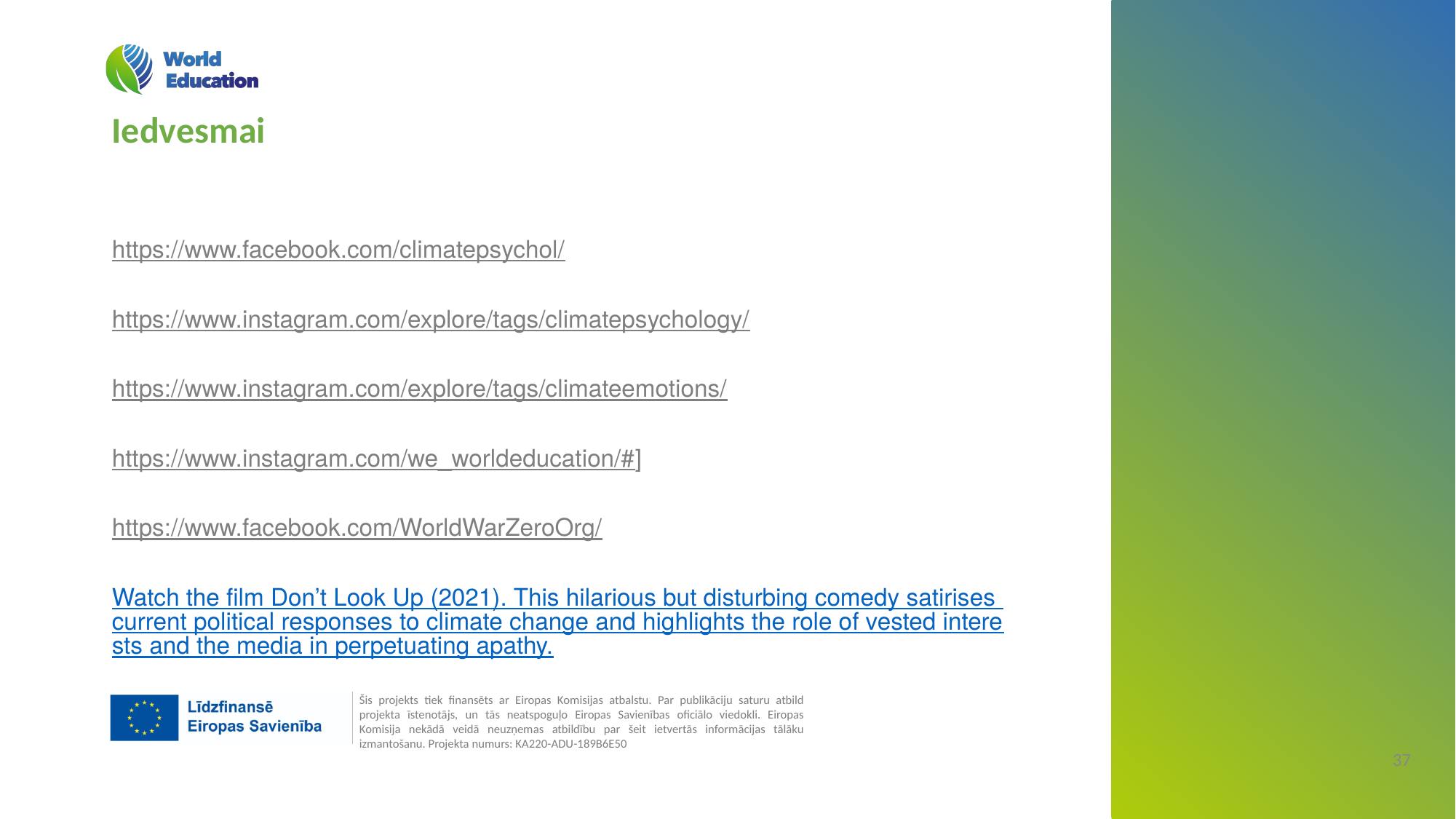

Iedvesmai

https://www.facebook.com/climatepsychol/
https://www.instagram.com/explore/tags/climatepsychology/
https://www.instagram.com/explore/tags/climateemotions/
https://www.instagram.com/we_worldeducation/#]
https://www.facebook.com/WorldWarZeroOrg/

Watch the film Don’t Look Up (2021). This hilarious but disturbing comedy satirises current political responses to climate change and highlights the role of vested interests and the media in perpetuating apathy.

37